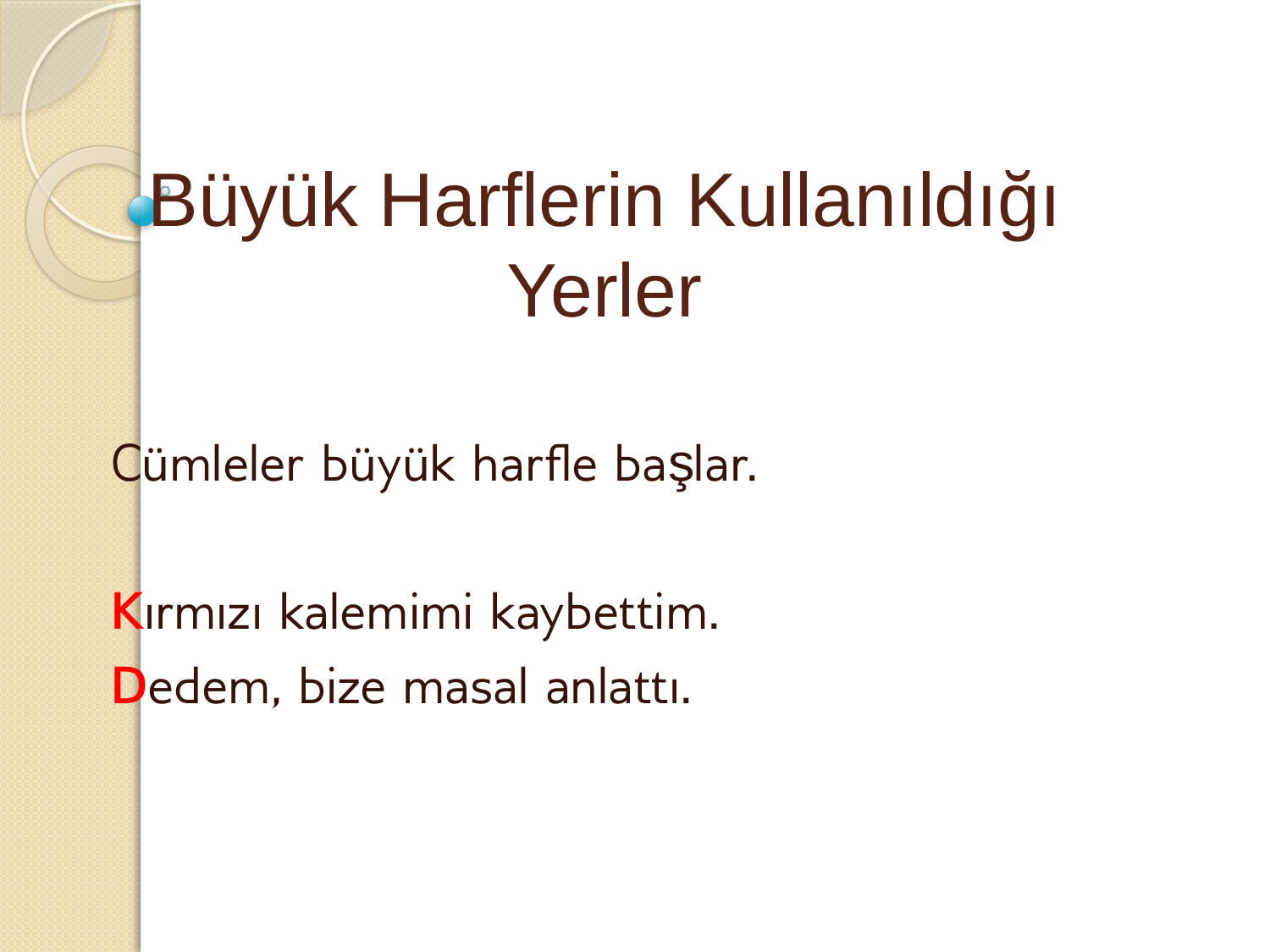

# Büyük Harflerin Kullanıldığı Yerler
Cümleler büyük harfle başlar.

Kırmızı kalemimi kaybettim.
Dedem, bize masal anlattı.